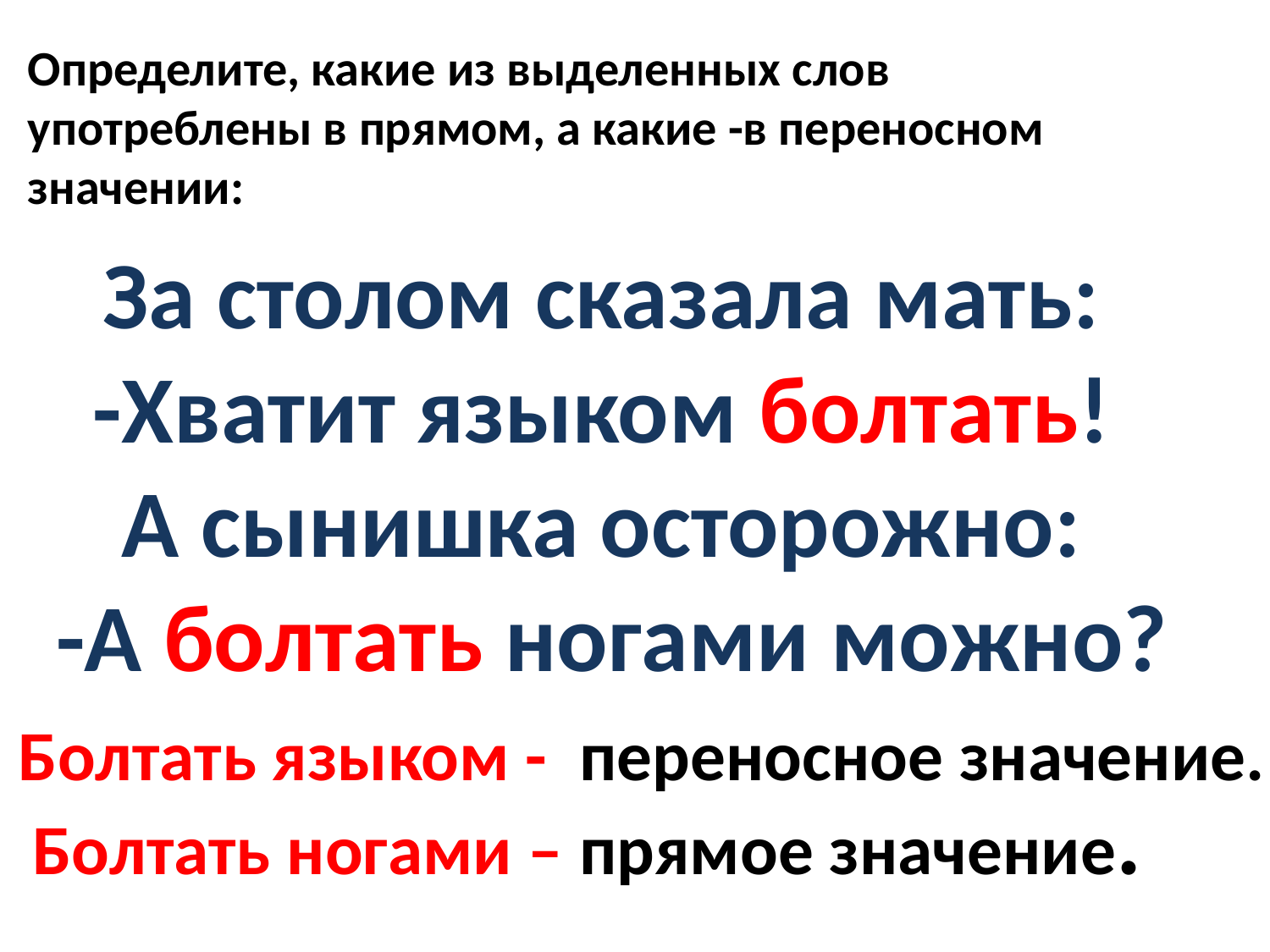

Определите, какие из выделенных слов
употреблены в прямом, а какие -в переносном значении:
За столом сказала мать:
-Хватит языком болтать!
А сынишка осторожно:
 -А болтать ногами можно?
Болтать языком -  переносное значение.
Болтать ногами – прямое значение.